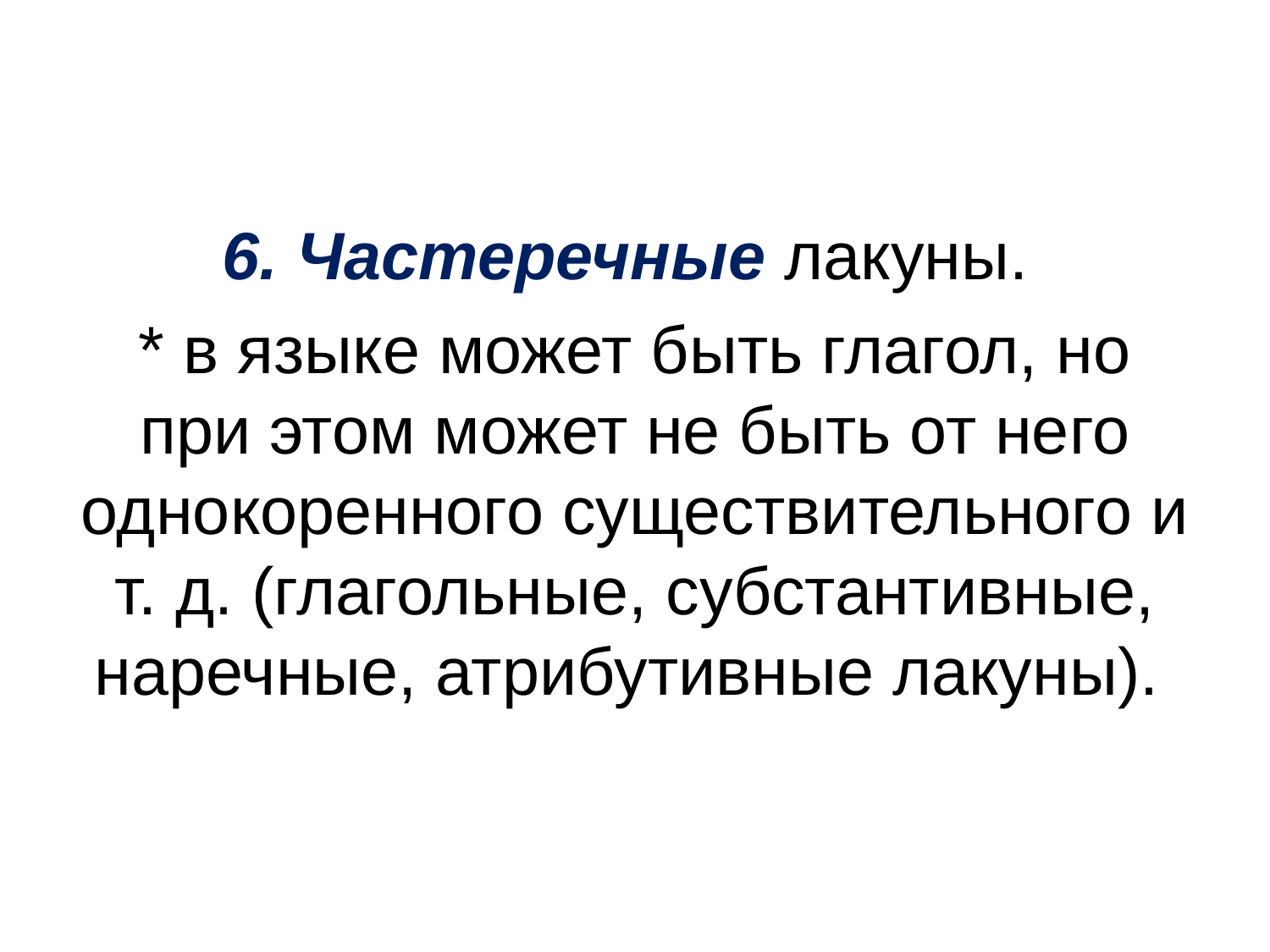

6. Частеречные лакуны.
* в языке может быть глагол, но при этом может не быть от него однокоренного существительного и т. д. (глагольные, субстантивные, наречные, атрибутивные лакуны).